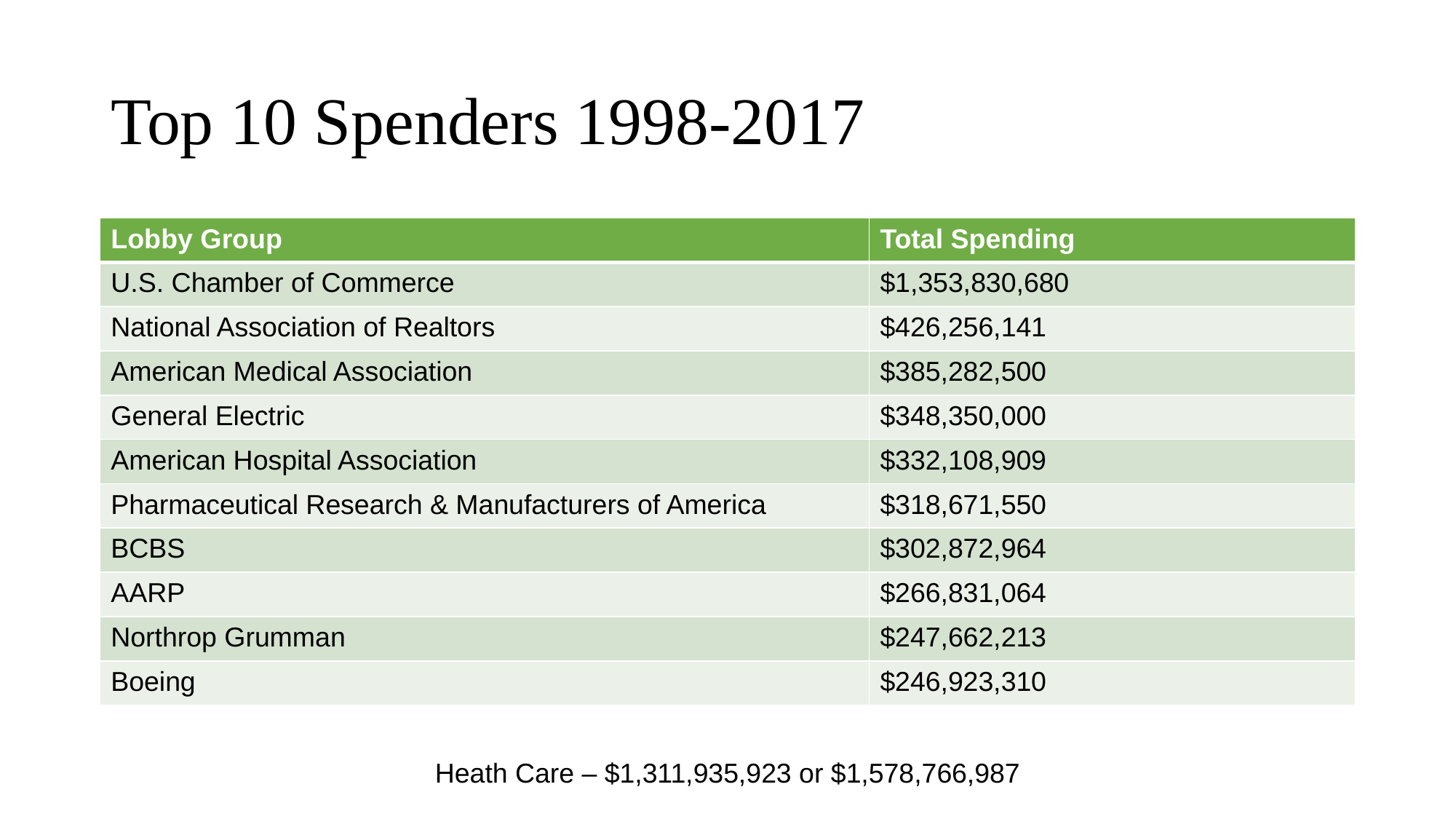

# Top 10 Spenders 1998-2017
| Lobby Group | Total Spending |
| --- | --- |
| U.S. Chamber of Commerce | $1,353,830,680 |
| National Association of Realtors | $426,256,141 |
| American Medical Association | $385,282,500 |
| General Electric | $348,350,000 |
| American Hospital Association | $332,108,909 |
| Pharmaceutical Research & Manufacturers of America | $318,671,550 |
| BCBS | $302,872,964 |
| AARP | $266,831,064 |
| Northrop Grumman | $247,662,213 |
| Boeing | $246,923,310 |
Heath Care – $1,311,935,923 or $1,578,766,987